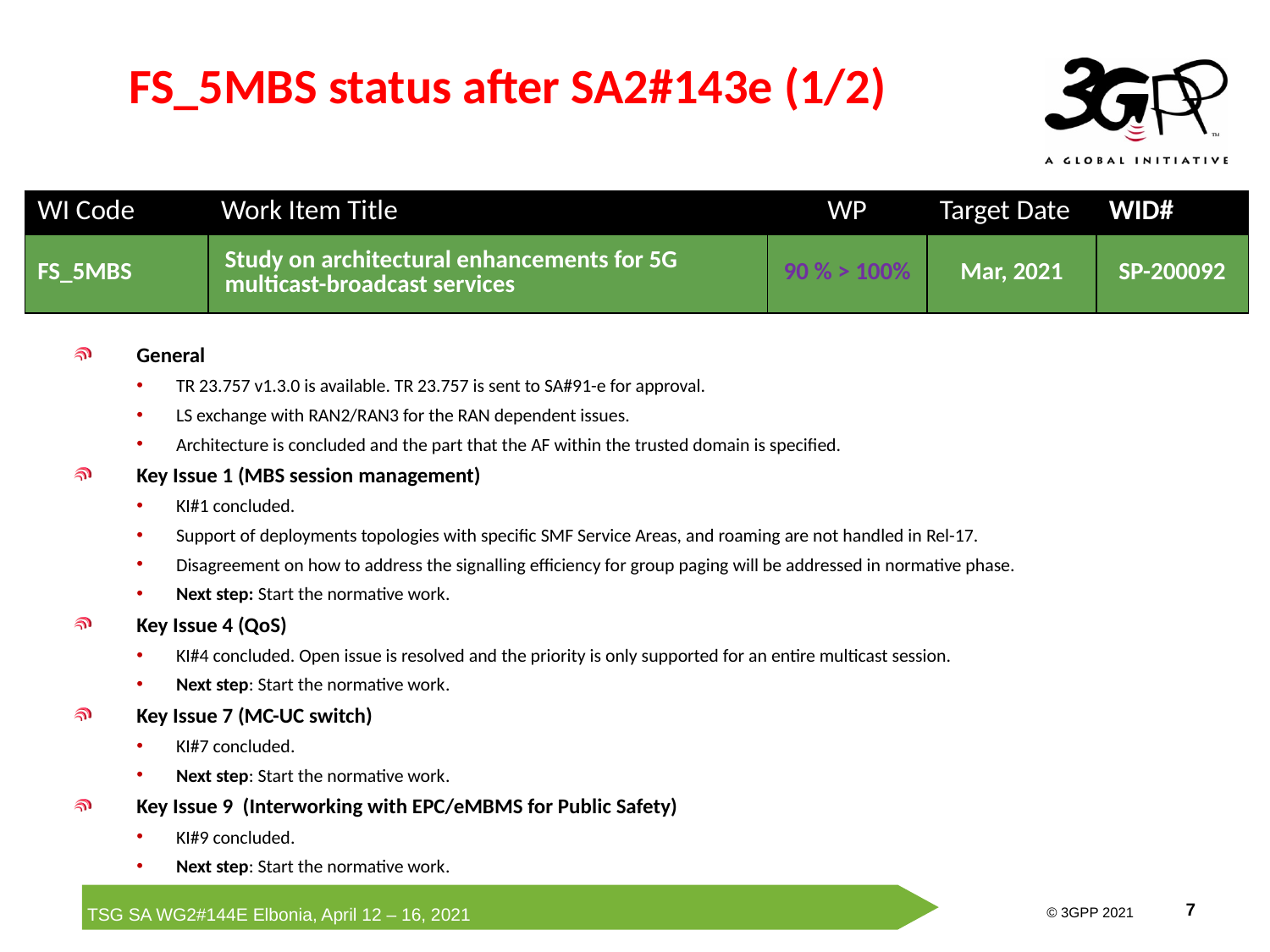

# FS_5MBS status after SA2#143e (1/2)
| WI Code | Work Item Title | WP | Target Date | WID# |
| --- | --- | --- | --- | --- |
| FS\_5MBS | Study on architectural enhancements for 5G multicast-broadcast services | 90 % > 100% | Mar, 2021 | SP-200092 |
General
TR 23.757 v1.3.0 is available. TR 23.757 is sent to SA#91-e for approval.
LS exchange with RAN2/RAN3 for the RAN dependent issues.
Architecture is concluded and the part that the AF within the trusted domain is specified.
Key Issue 1 (MBS session management)
KI#1 concluded.
Support of deployments topologies with specific SMF Service Areas, and roaming are not handled in Rel-17.
Disagreement on how to address the signalling efficiency for group paging will be addressed in normative phase.
Next step: Start the normative work.
Key Issue 4 (QoS)
KI#4 concluded. Open issue is resolved and the priority is only supported for an entire multicast session.
Next step: Start the normative work.
Key Issue 7 (MC-UC switch)
KI#7 concluded.
Next step: Start the normative work.
Key Issue 9  (Interworking with EPC/eMBMS for Public Safety)
KI#9 concluded.
Next step: Start the normative work.